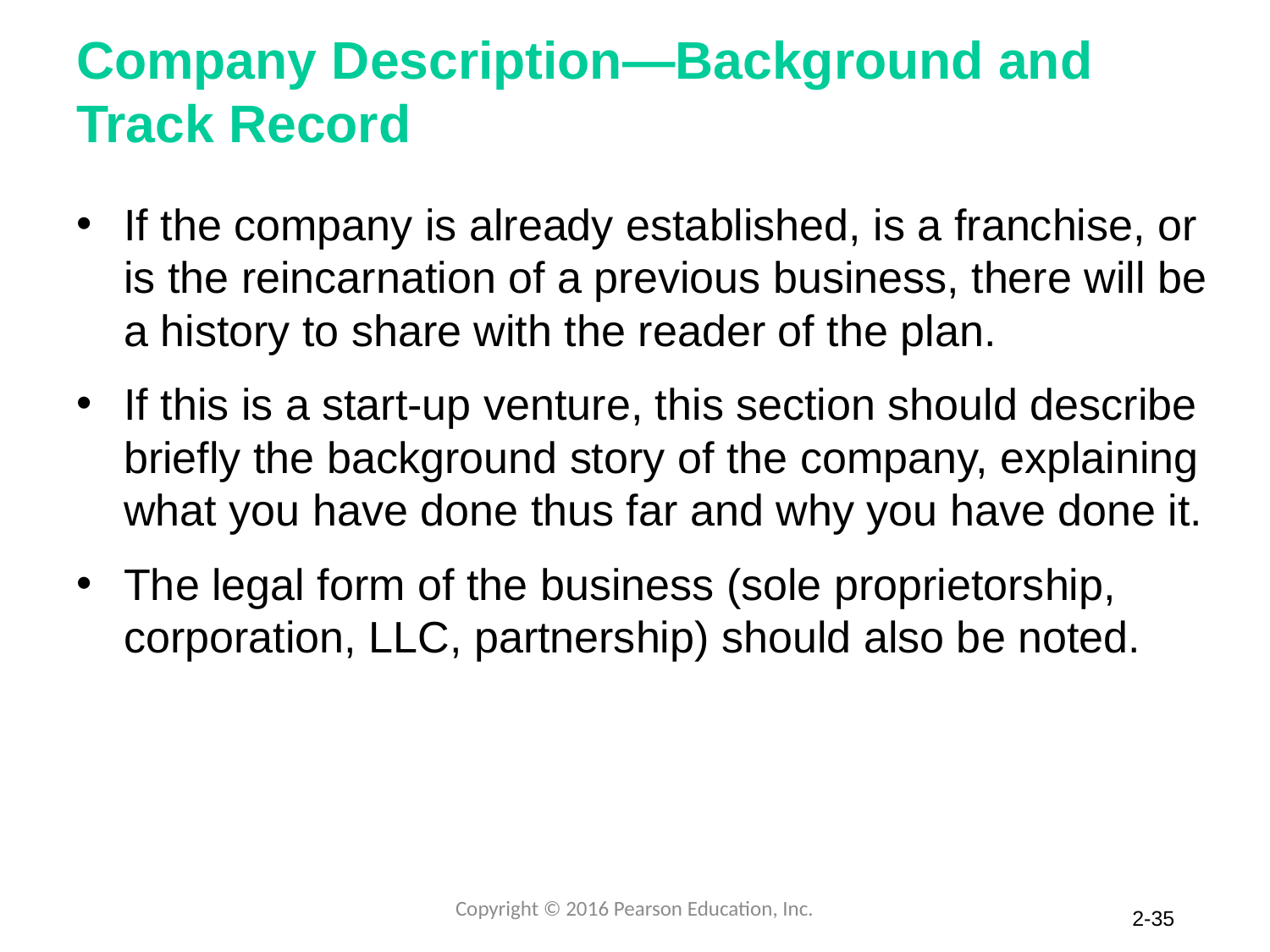

# Company Description—Background and Track Record
If the company is already established, is a franchise, or is the reincarnation of a previous business, there will be a history to share with the reader of the plan.

If this is a start-up venture, this section should describe briefly the background story of the company, explaining what you have done thus far and why you have done it.

The legal form of the business (sole proprietorship, corporation, LLC, partnership) should also be noted.
Copyright © 2016 Pearson Education, Inc.